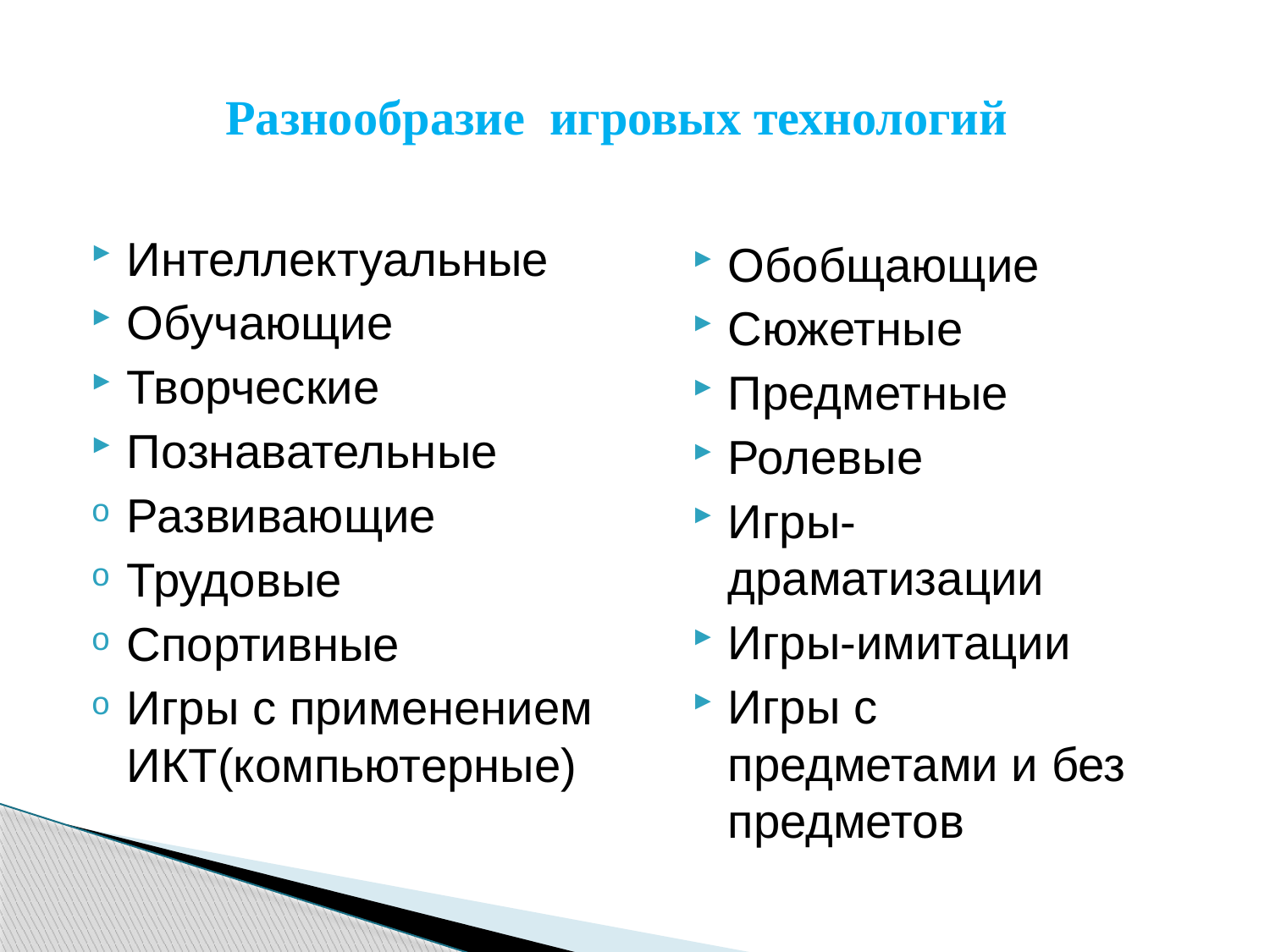

Разнообразие  игровых технологий
Интеллектуальные
Обучающие
Творческие
Познавательные
Развивающие
Трудовые
Спортивные
Игры с применением ИКТ(компьютерные)
Обобщающие
Сюжетные
Предметные
Ролевые
Игры-драматизации
Игры-имитации
Игры с предметами и без предметов